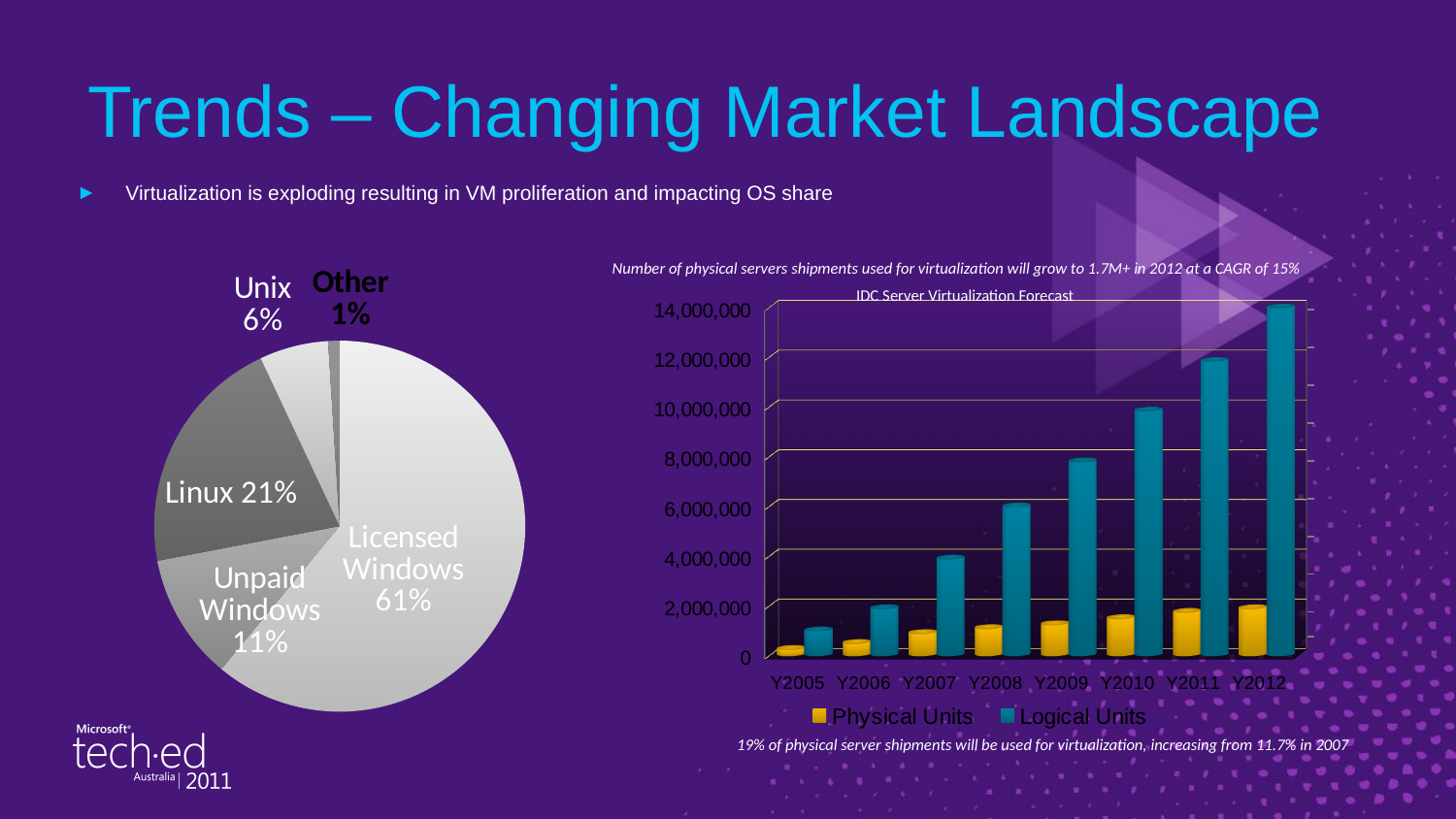

# Trends – Changing Market Landscape
Virtualization is exploding resulting in VM proliferation and impacting OS share

### Chart

| Category | Column1 |
|---|---|
| Paid Windows | 0.6100000000000007 |
| Unpaid Windows | 0.11 |
| Linux | 0.21000000000000021 |
| Unix | 0.06000000000000003 |
| All Other | 0.010000000000000005 |
Number of physical servers shipments used for virtualization will grow to 1.7M+ in 2012 at a CAGR of 15%
IDC Server Virtualization Forecast

[unsupported chart]

19% of physical server shipments will be used for virtualization, increasing from 11.7% in 2007